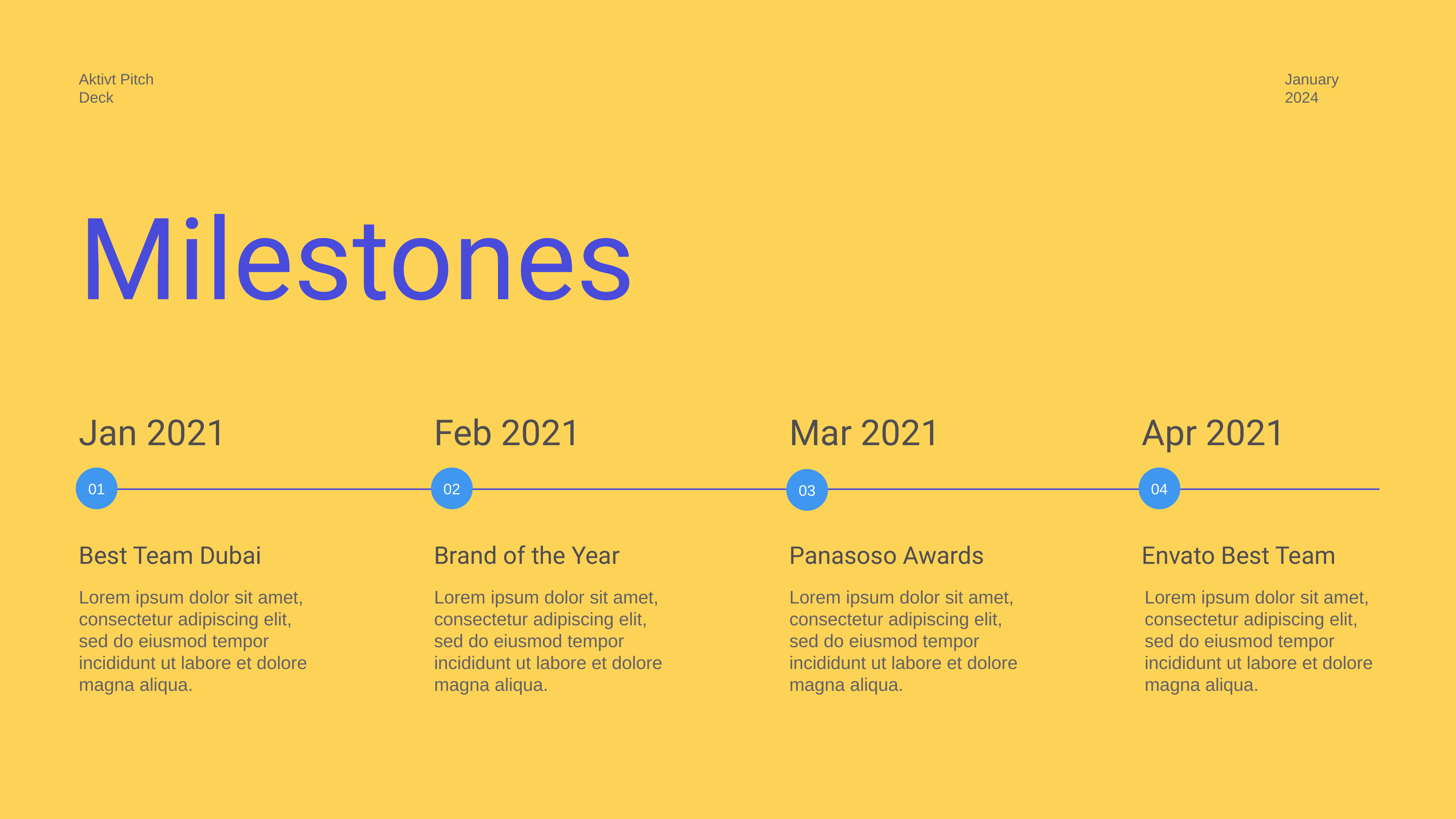

Aktivt Pitch Deck
January 2024
Milestones
Jan 2021
Feb 2021
Mar 2021
Apr 2021
01
02
04
03

Best Team Dubai
Brand of the Year
Panasoso Awards
Envato Best Team
Lorem ipsum dolor sit amet, consectetur adipiscing elit, sed do eiusmod tempor incididunt ut labore et dolore magna aliqua.
Lorem ipsum dolor sit amet, consectetur adipiscing elit, sed do eiusmod tempor incididunt ut labore et dolore magna aliqua.
Lorem ipsum dolor sit amet, consectetur adipiscing elit, sed do eiusmod tempor incididunt ut labore et dolore magna aliqua.
Lorem ipsum dolor sit amet, consectetur adipiscing elit, sed do eiusmod tempor incididunt ut labore et dolore magna aliqua.